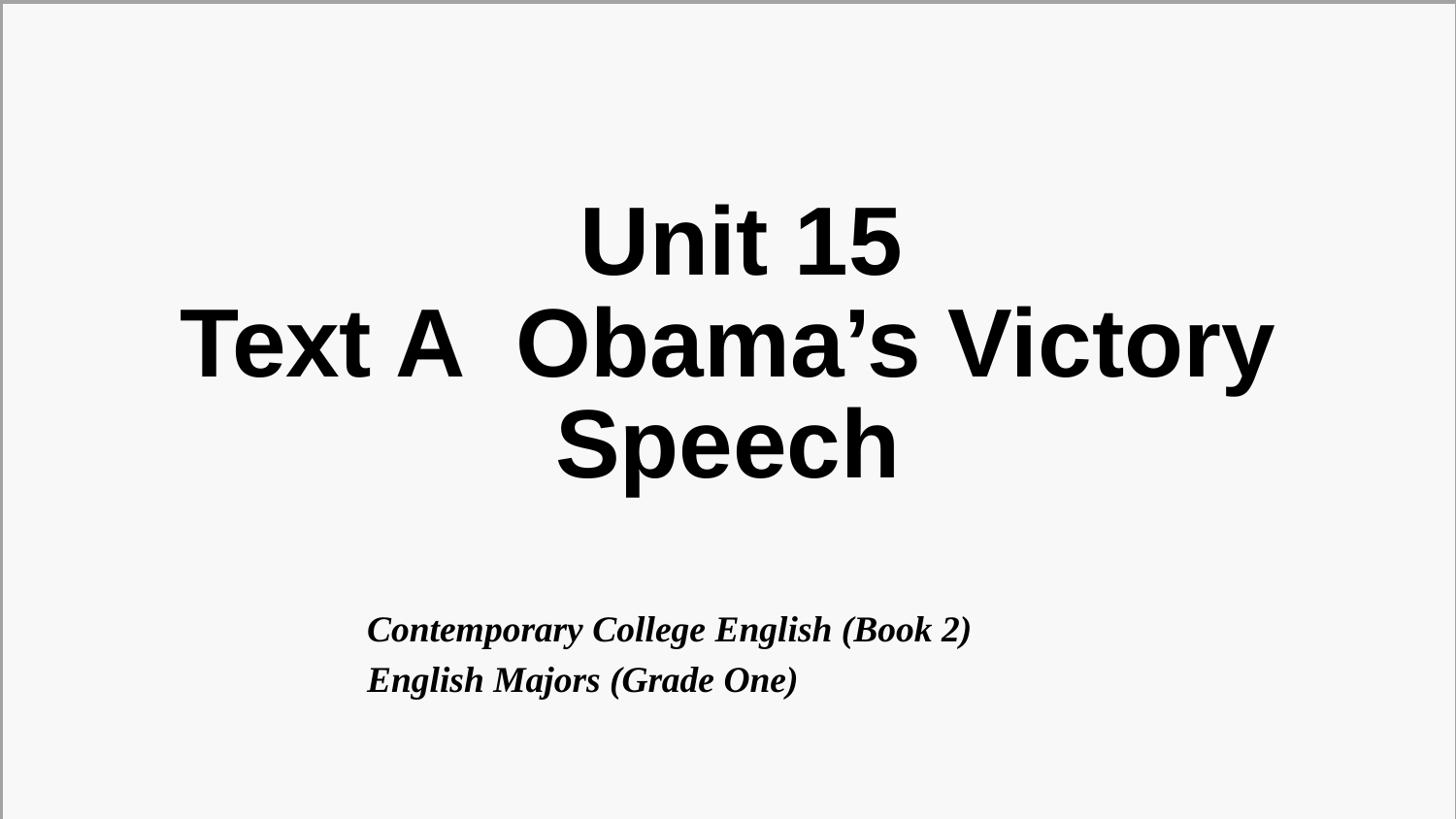

Unit 15
Text A  Obama’s Victory Speech
Contemporary College English (Book 2)
English Majors (Grade One)